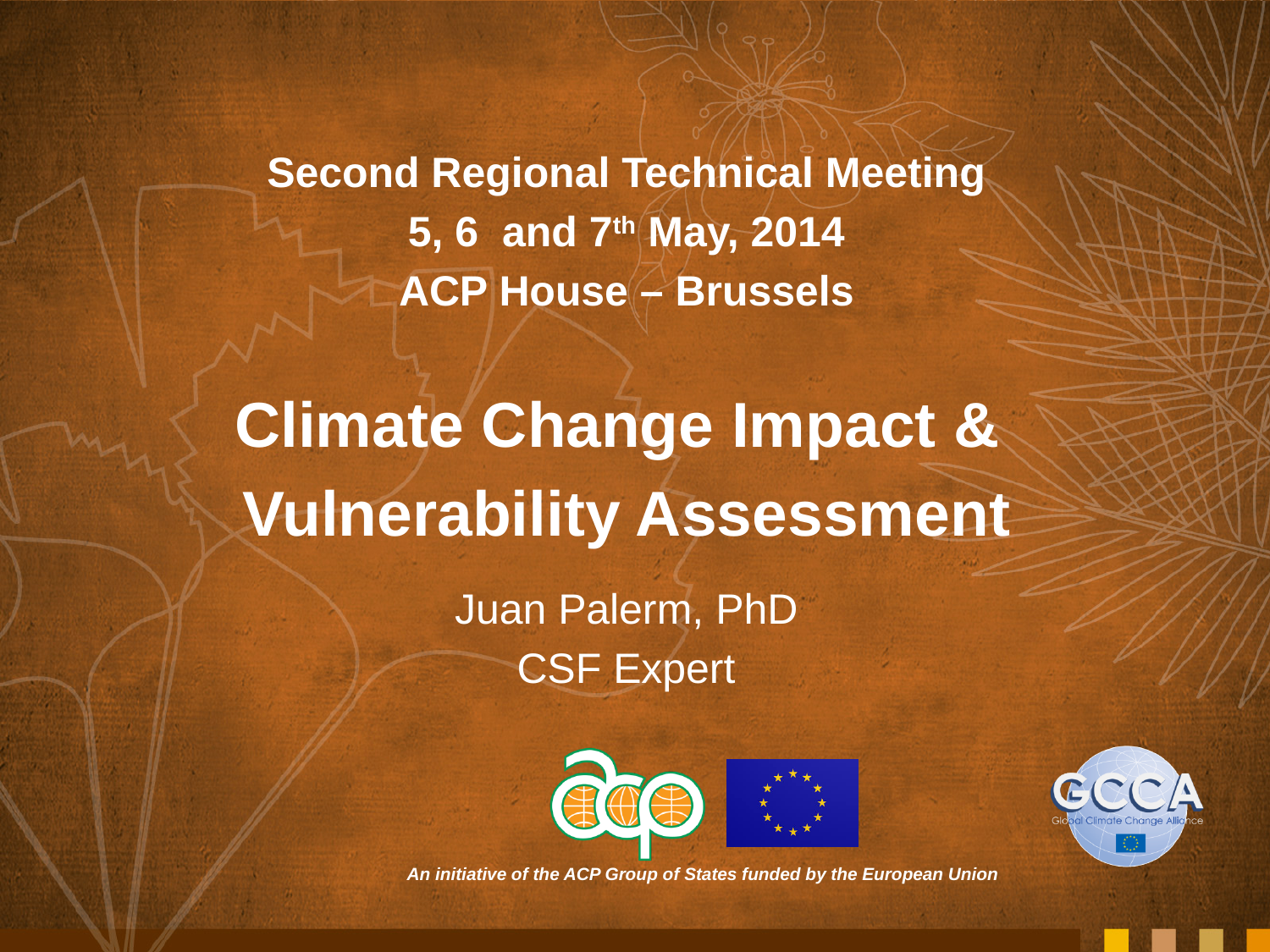

Second Regional Technical Meeting
5, 6  and 7th May, 2014
ACP House – Brussels

Climate Change Impact &
Vulnerability Assessment

Juan Palerm, PhD
CSF Expert